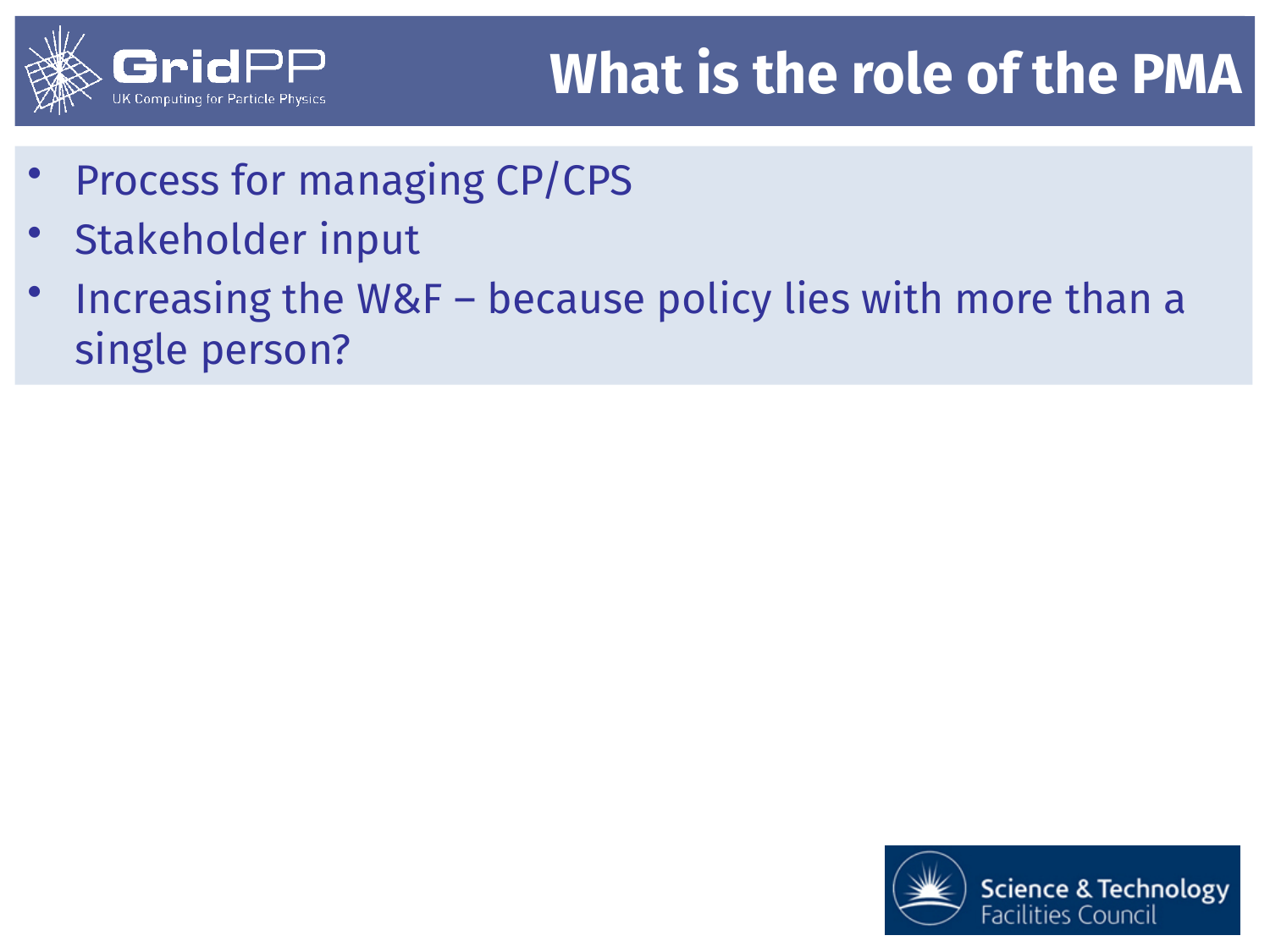

# What is the role of the PMA
Process for managing CP/CPS
Stakeholder input
Increasing the W&F – because policy lies with more than a single person?